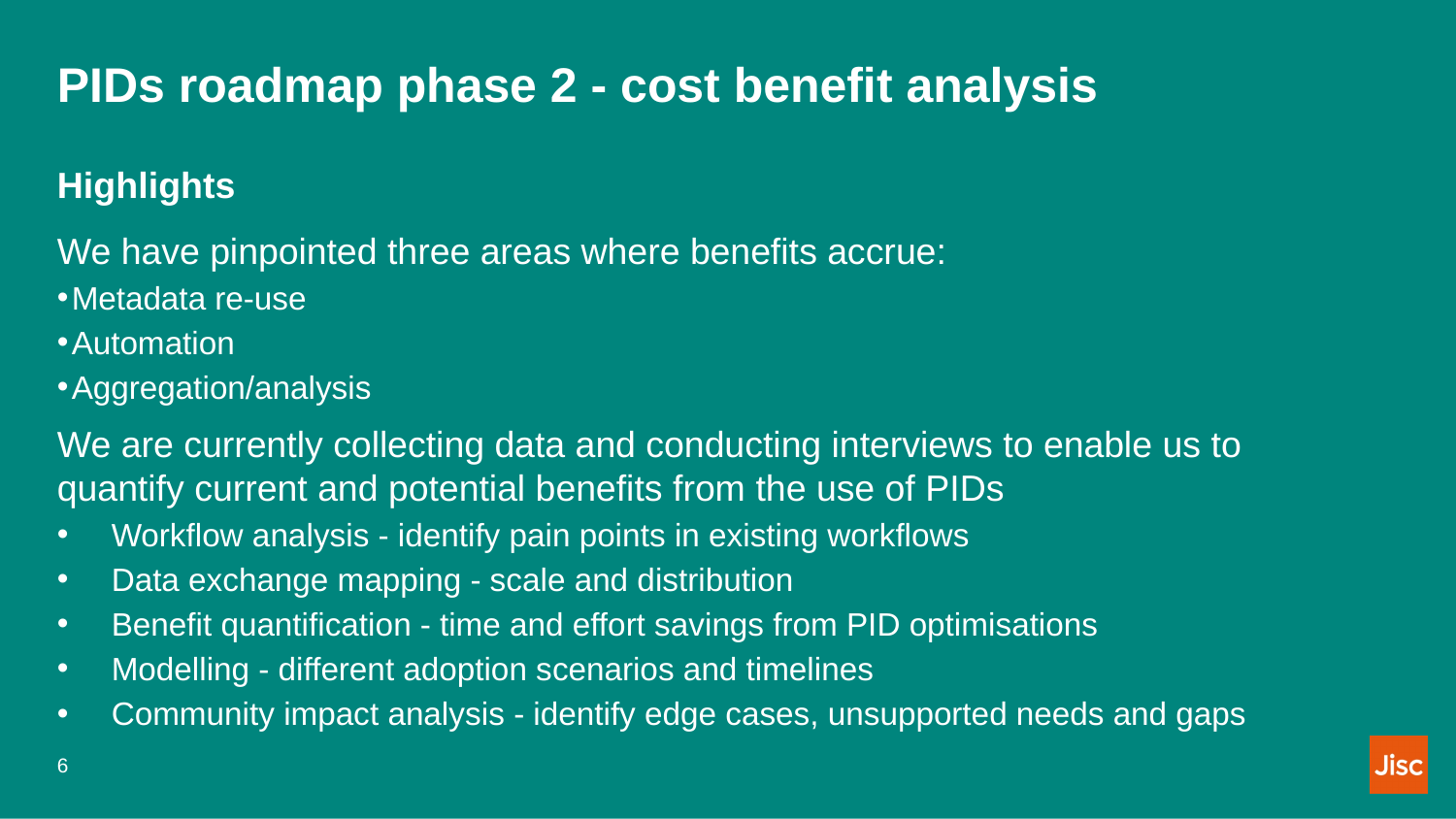

# PIDs roadmap phase 2 - cost benefit analysis
Highlights

We have pinpointed three areas where benefits accrue:
Metadata re-use
Automation
Aggregation/analysis
We are currently collecting data and conducting interviews to enable us to quantify current and potential benefits from the use of PIDs
Workflow analysis - identify pain points in existing workflows
Data exchange mapping - scale and distribution
Benefit quantification - time and effort savings from PID optimisations
Modelling - different adoption scenarios and timelines
Community impact analysis - identify edge cases, unsupported needs and gaps

6